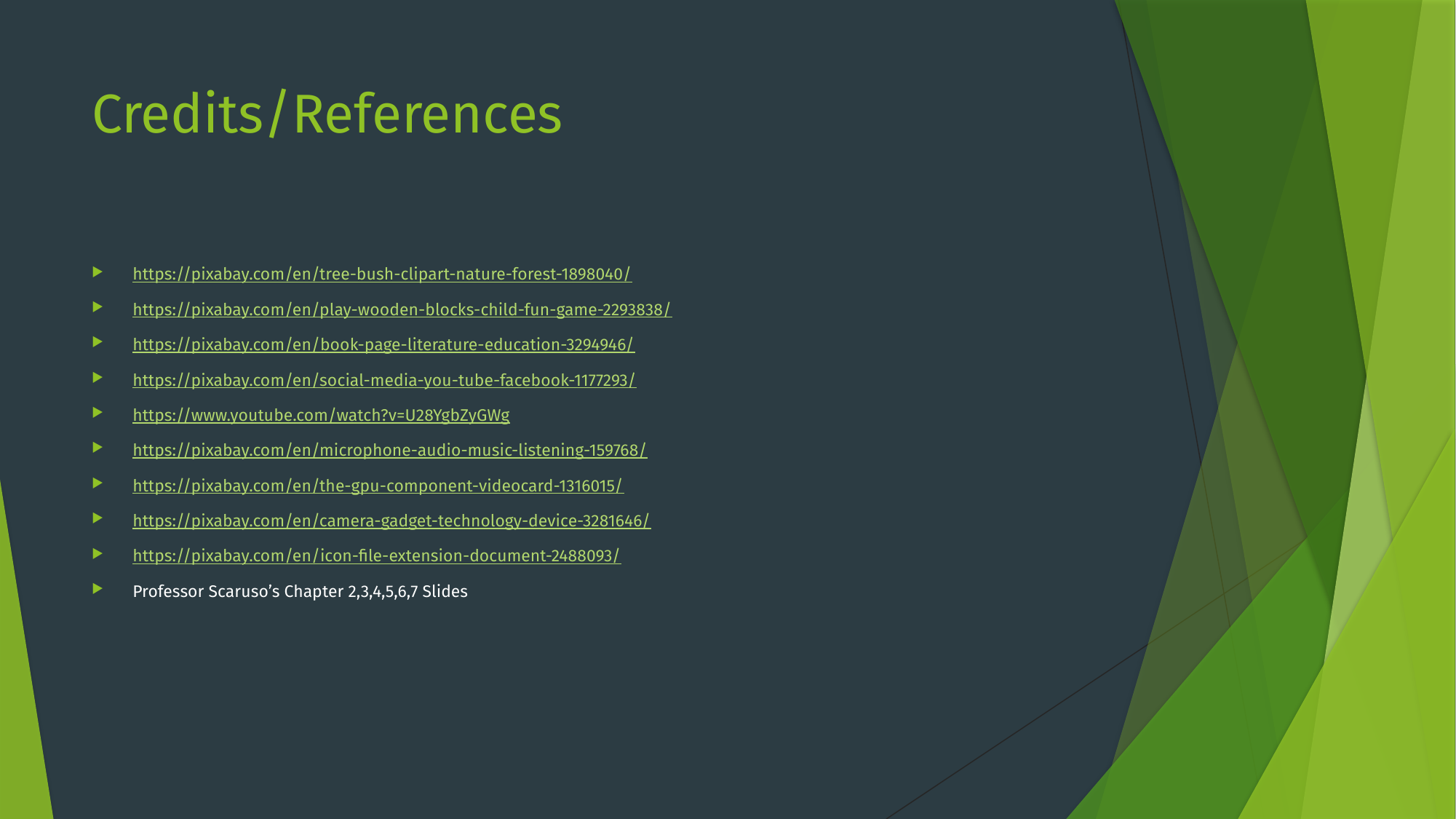

# Credits/References
https://pixabay.com/en/tree-bush-clipart-nature-forest-1898040/
https://pixabay.com/en/play-wooden-blocks-child-fun-game-2293838/
https://pixabay.com/en/book-page-literature-education-3294946/
https://pixabay.com/en/social-media-you-tube-facebook-1177293/
https://www.youtube.com/watch?v=U28YgbZyGWg
https://pixabay.com/en/microphone-audio-music-listening-159768/
https://pixabay.com/en/the-gpu-component-videocard-1316015/
https://pixabay.com/en/camera-gadget-technology-device-3281646/
https://pixabay.com/en/icon-file-extension-document-2488093/
Professor Scaruso’s Chapter 2,3,4,5,6,7 Slides